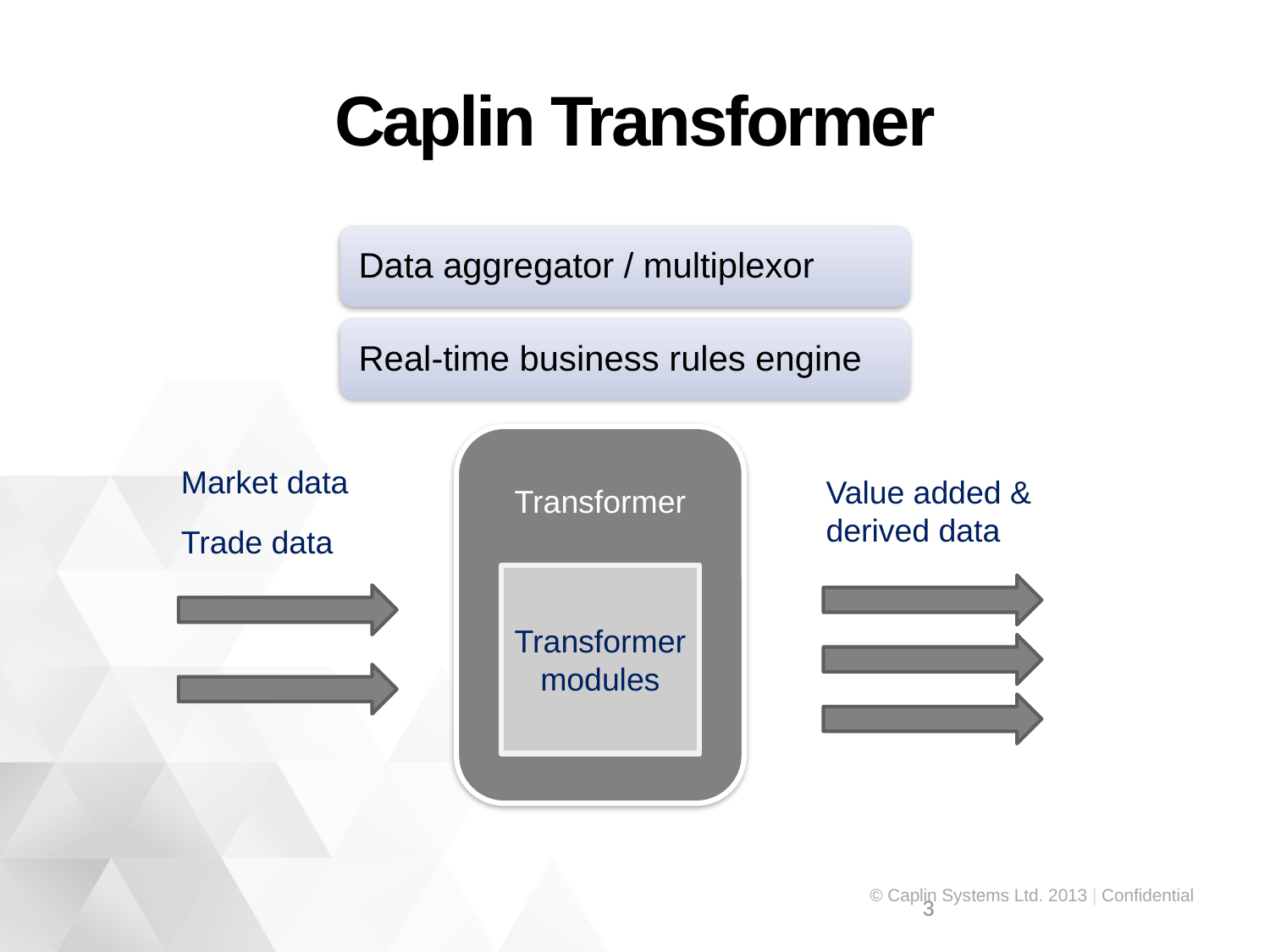

# Caplin Transformer

Data aggregator / multiplexor
Real-time business rules engine
Transformer

Market data
Value added &
derived data
Trade data
Transformer modules

3